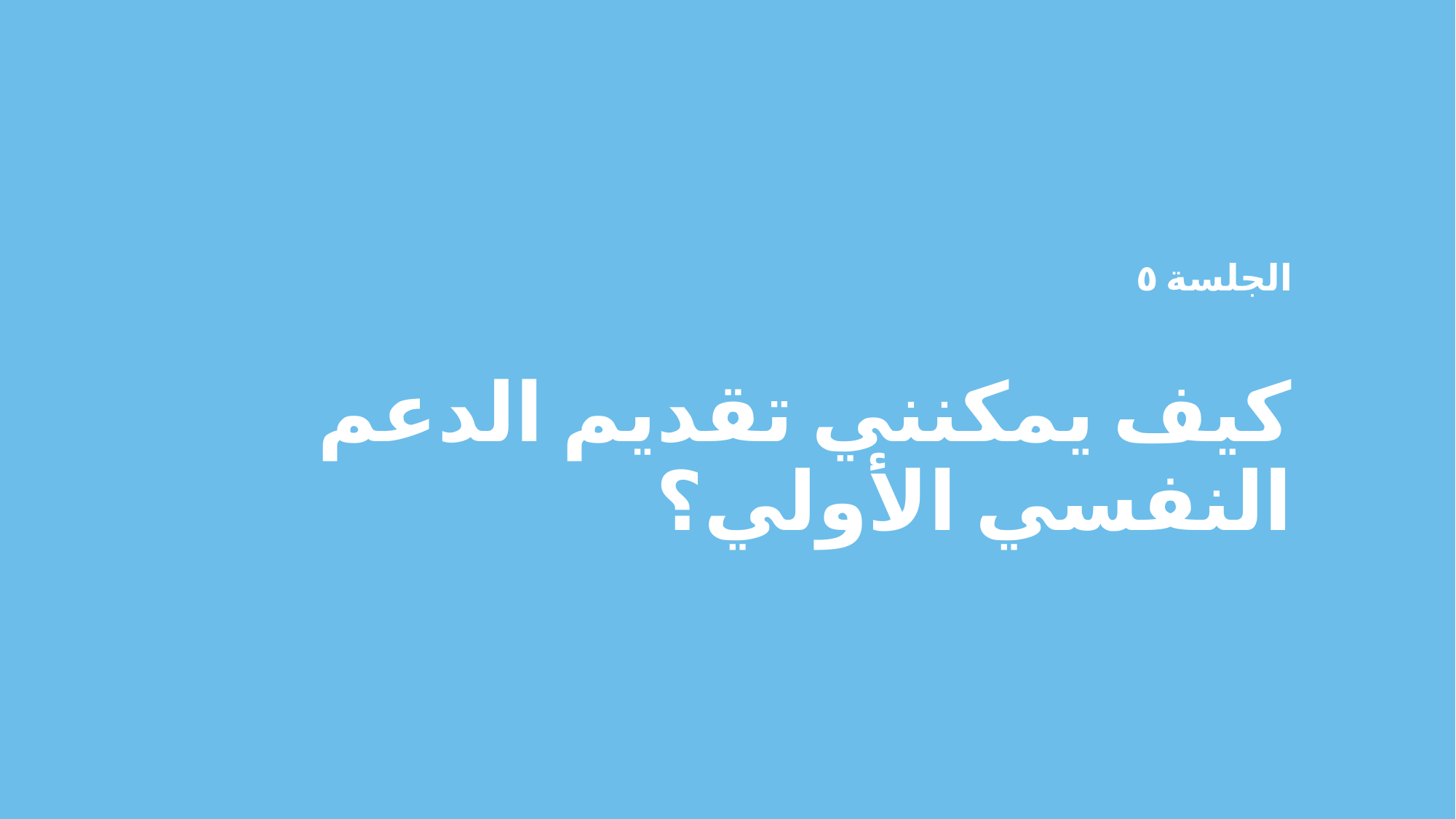

الجلسة ٥
كيف يمكنني تقديم الدعم النفسي الأولي؟